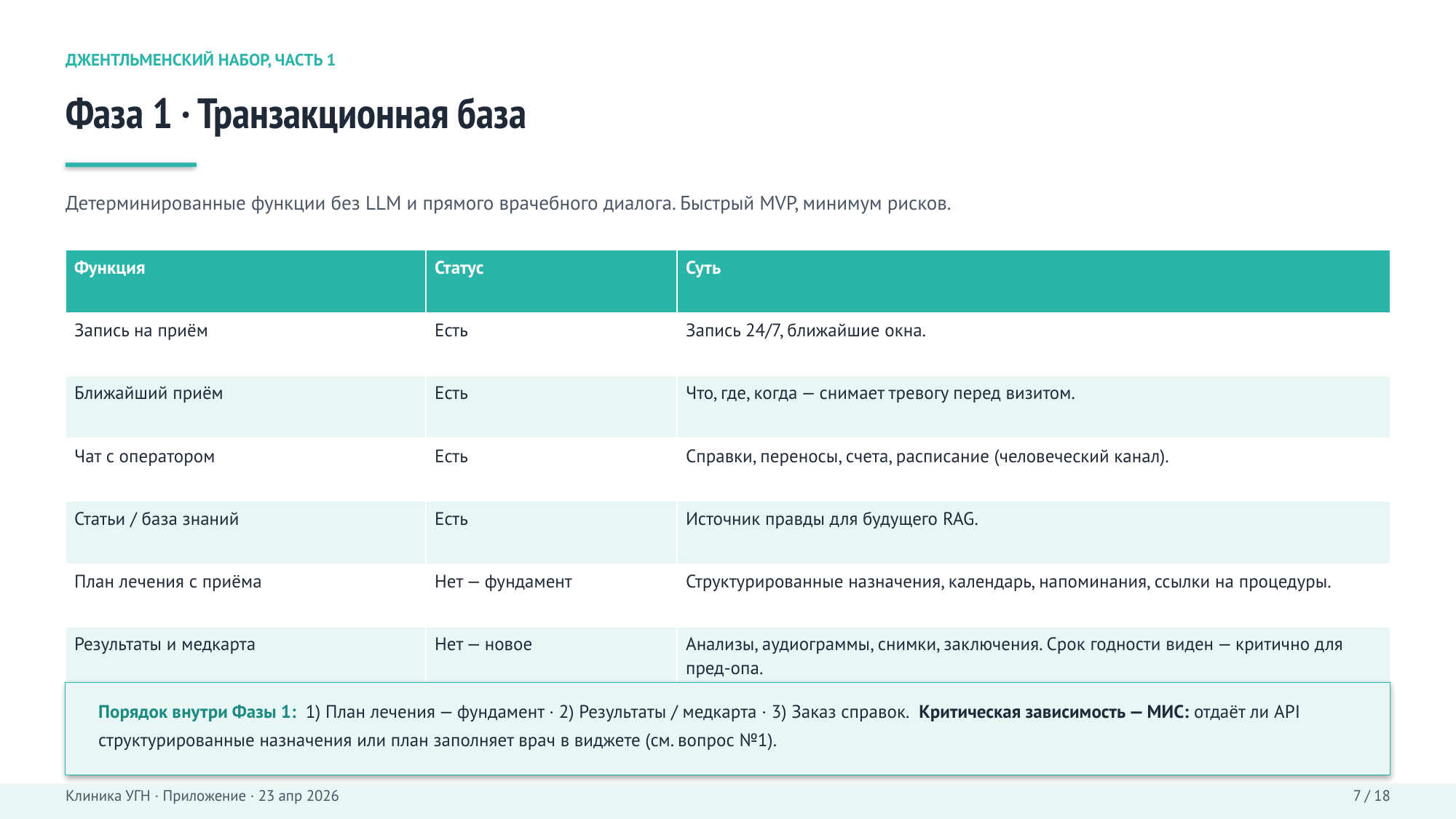

ДЖЕНТЛЬМЕНСКИЙ НАБОР, ЧАСТЬ 1
Фаза 1 · Транзакционная база

Детерминированные функции без LLM и прямого врачебного диалога. Быстрый MVP, минимум рисков.
| Функция | Статус | Суть |
| --- | --- | --- |
| Запись на приём | Есть | Запись 24/7, ближайшие окна. |
| Ближайший приём | Есть | Что, где, когда — снимает тревогу перед визитом. |
| Чат с оператором | Есть | Справки, переносы, счета, расписание (человеческий канал). |
| Статьи / база знаний | Есть | Источник правды для будущего RAG. |
| План лечения с приёма | Нет — фундамент | Структурированные назначения, календарь, напоминания, ссылки на процедуры. |
| Результаты и медкарта | Нет — новое | Анализы, аудиограммы, снимки, заключения. Срок годности виден — критично для пред-опа. |
| Заказ справок и финдокументов | Нет — новое | ФНС-вычет 13%, справки работодателю, счета. Снимает нагрузку с администраторов. |

Порядок внутри Фазы 1:  1) План лечения — фундамент · 2) Результаты / медкарта · 3) Заказ справок.  Критическая зависимость — МИС: отдаёт ли API структурированные назначения или план заполняет врач в виджете (см. вопрос №1).

Клиника УГН · Приложение · 23 апр 2026
7 / 18